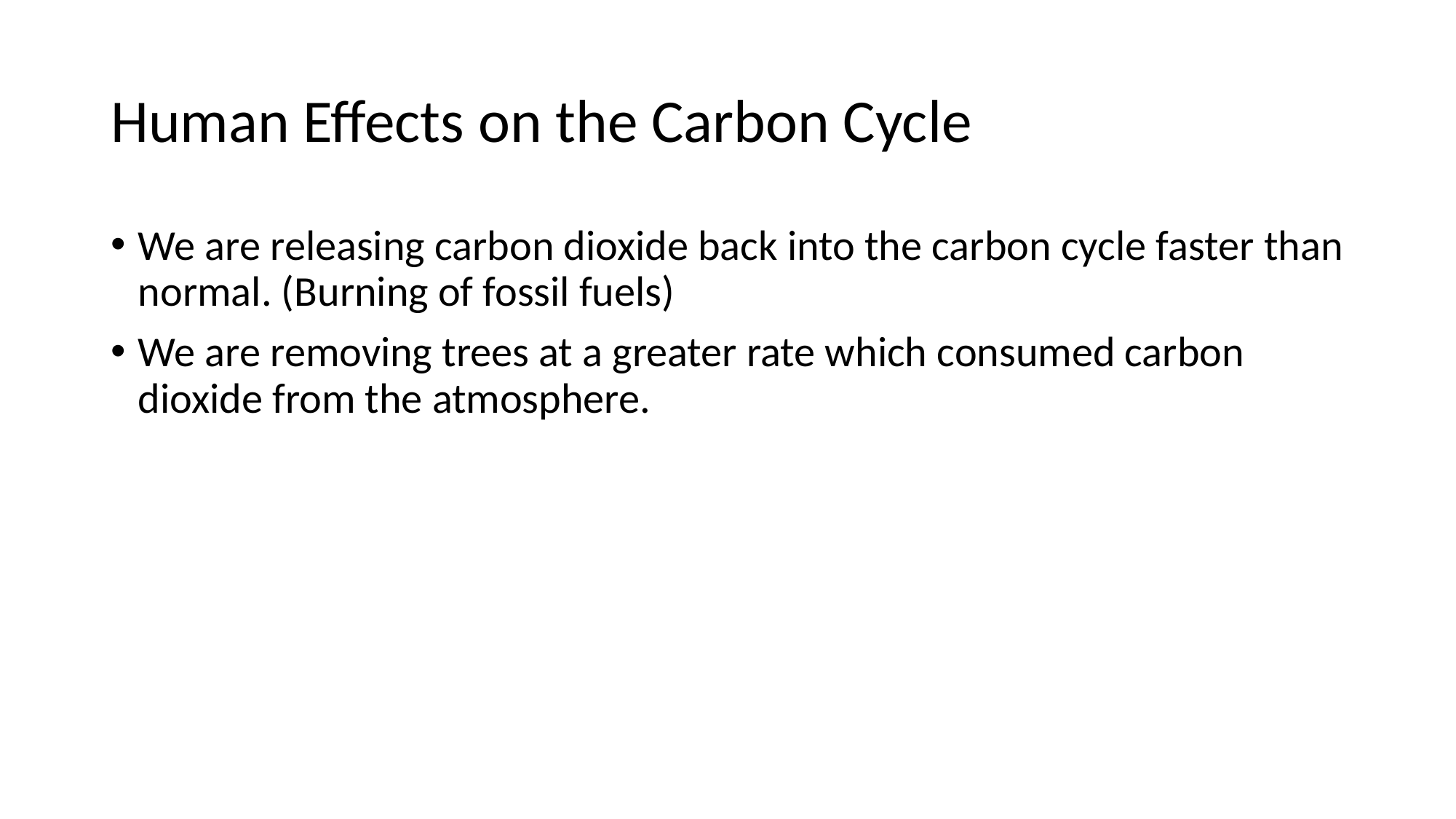

# Human Effects on the Carbon Cycle
We are releasing carbon dioxide back into the carbon cycle faster than normal. (Burning of fossil fuels)
We are removing trees at a greater rate which consumed carbon dioxide from the atmosphere.